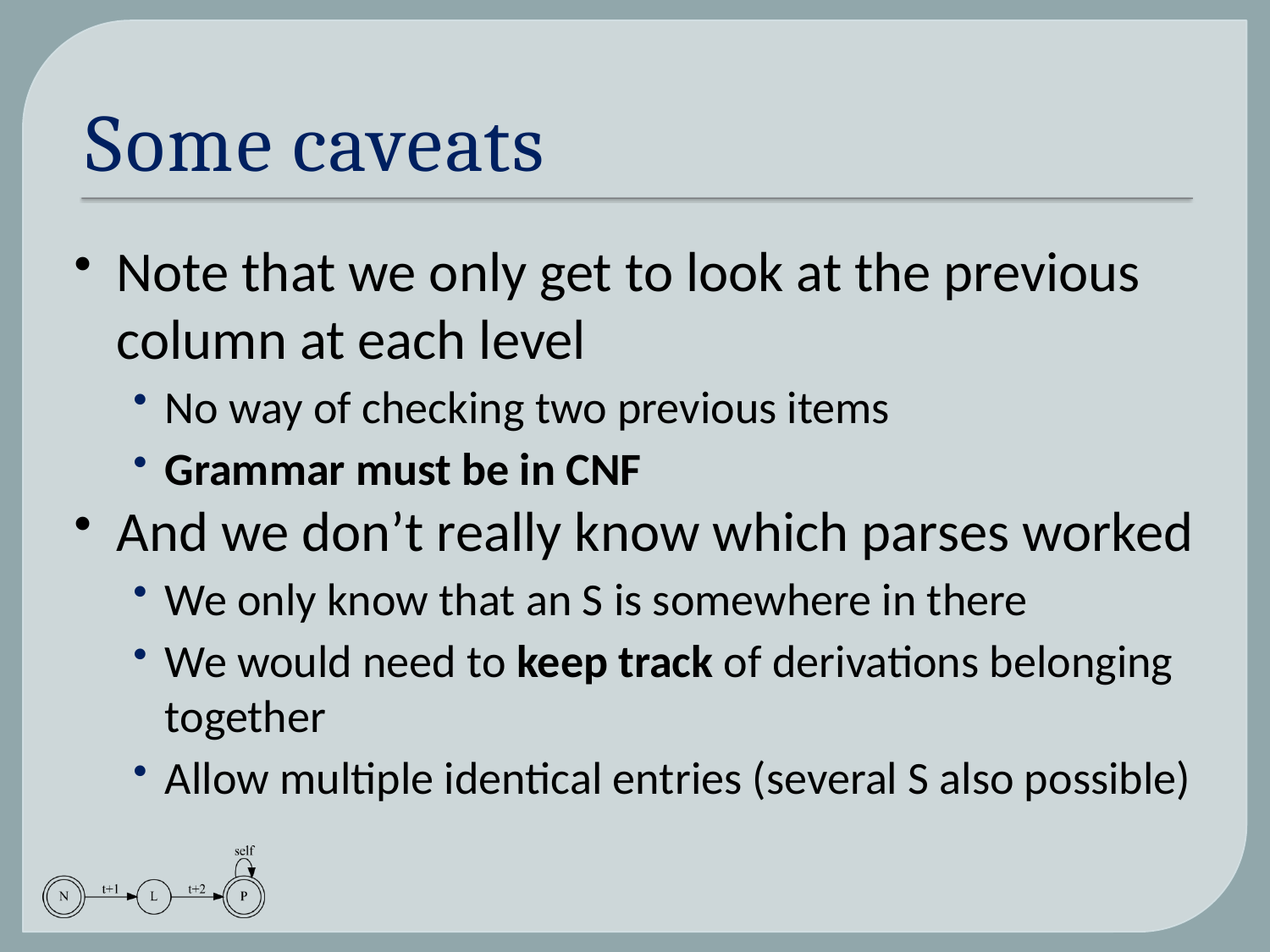

# Some caveats
Note that we only get to look at the previous column at each level
No way of checking two previous items
Grammar must be in CNF
And we don’t really know which parses worked
We only know that an S is somewhere in there
We would need to keep track of derivations belonging together
Allow multiple identical entries (several S also possible)